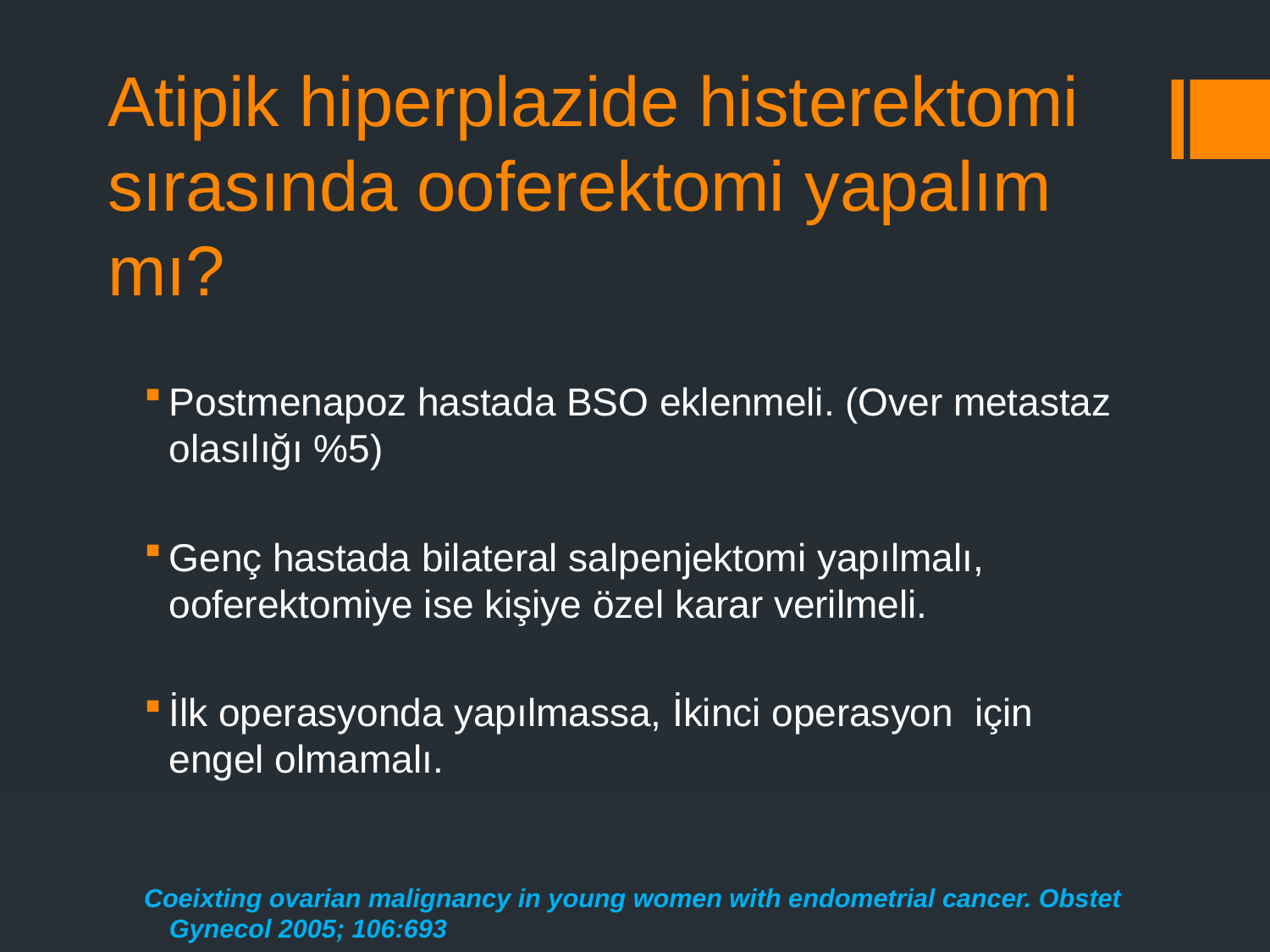

# Atipik hiperplazide histerektomi sırasında ooferektomi yapalım mı?

Postmenapoz hastada BSO eklenmeli. (Over metastaz olasılığı %5)

Genç hastada bilateral salpenjektomi yapılmalı, ooferektomiye ise kişiye özel karar verilmeli.

İlk operasyonda yapılmassa, İkinci operasyon  için engel olmamalı.

Coeixting ovarian malignancy in young women with endometrial cancer. Obstet Gynecol 2005; 106:693